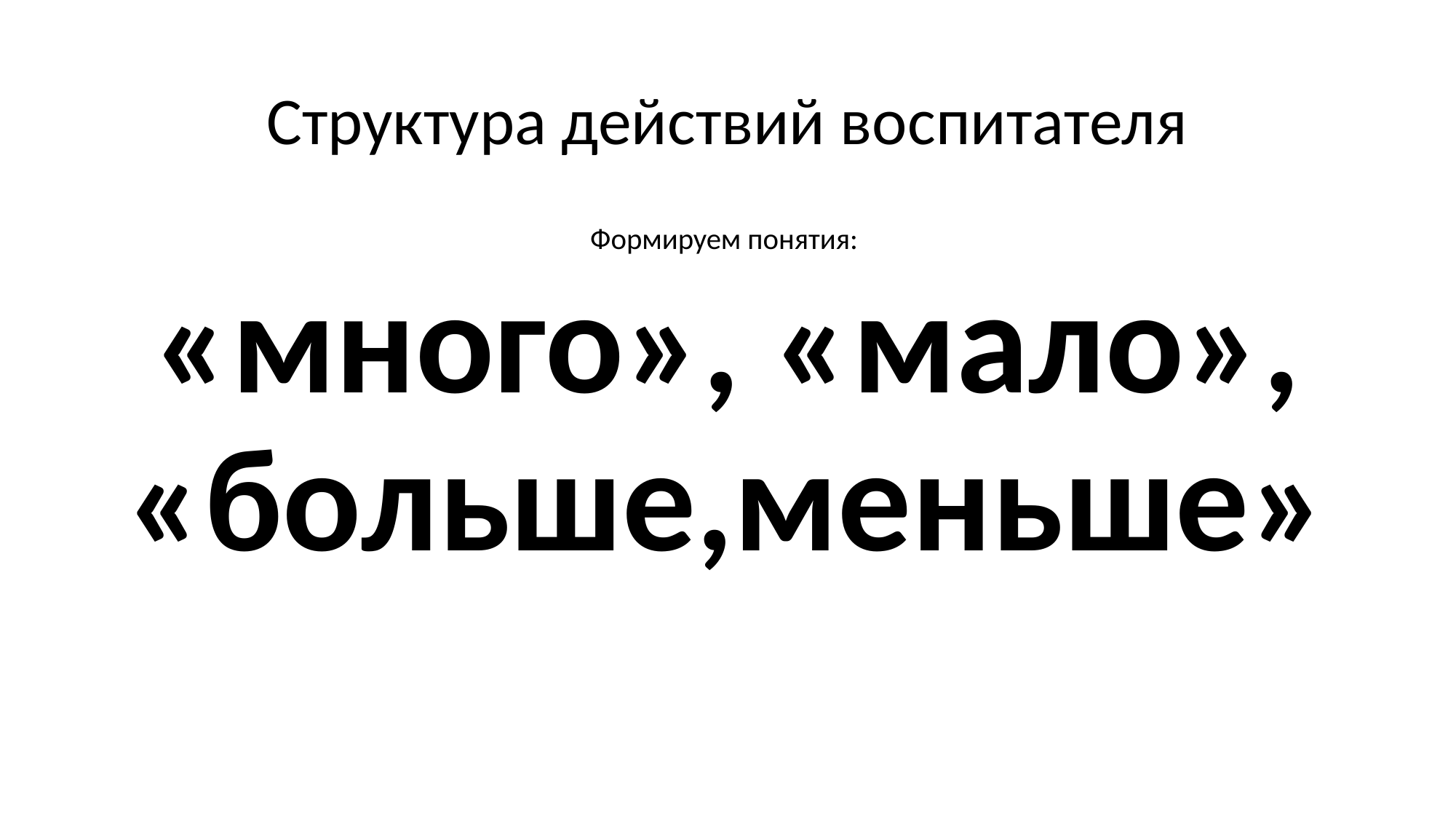

# Структура действий воспитателя
Формируем понятия:
«много», «мало», «больше,меньше»